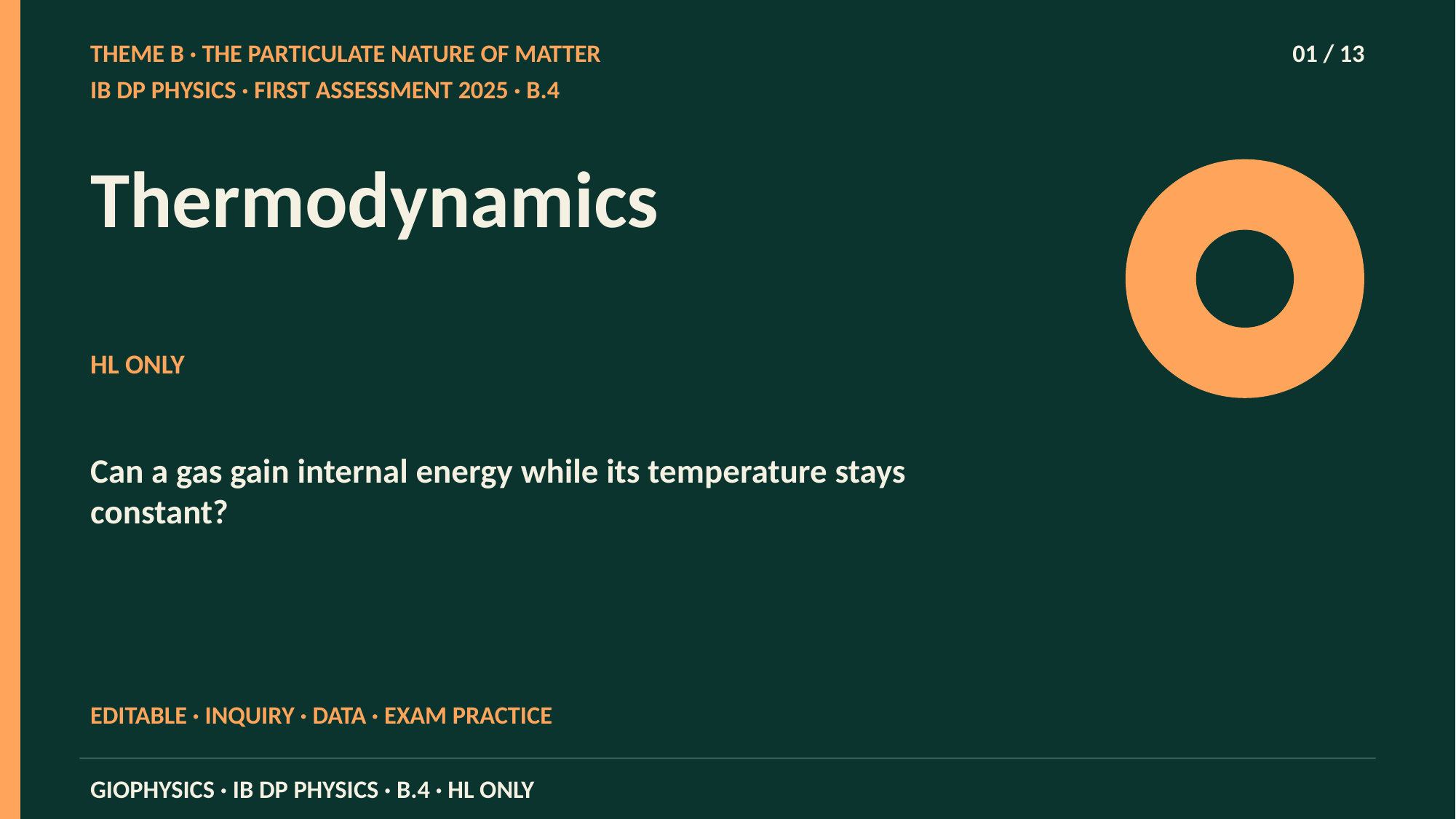

THEME B · THE PARTICULATE NATURE OF MATTER
01 / 13
IB DP PHYSICS · FIRST ASSESSMENT 2025 · B.4
Thermodynamics

HL ONLY
Can a gas gain internal energy while its temperature stays constant?
EDITABLE · INQUIRY · DATA · EXAM PRACTICE

GIOPHYSICS · IB DP PHYSICS · B.4 · HL ONLY